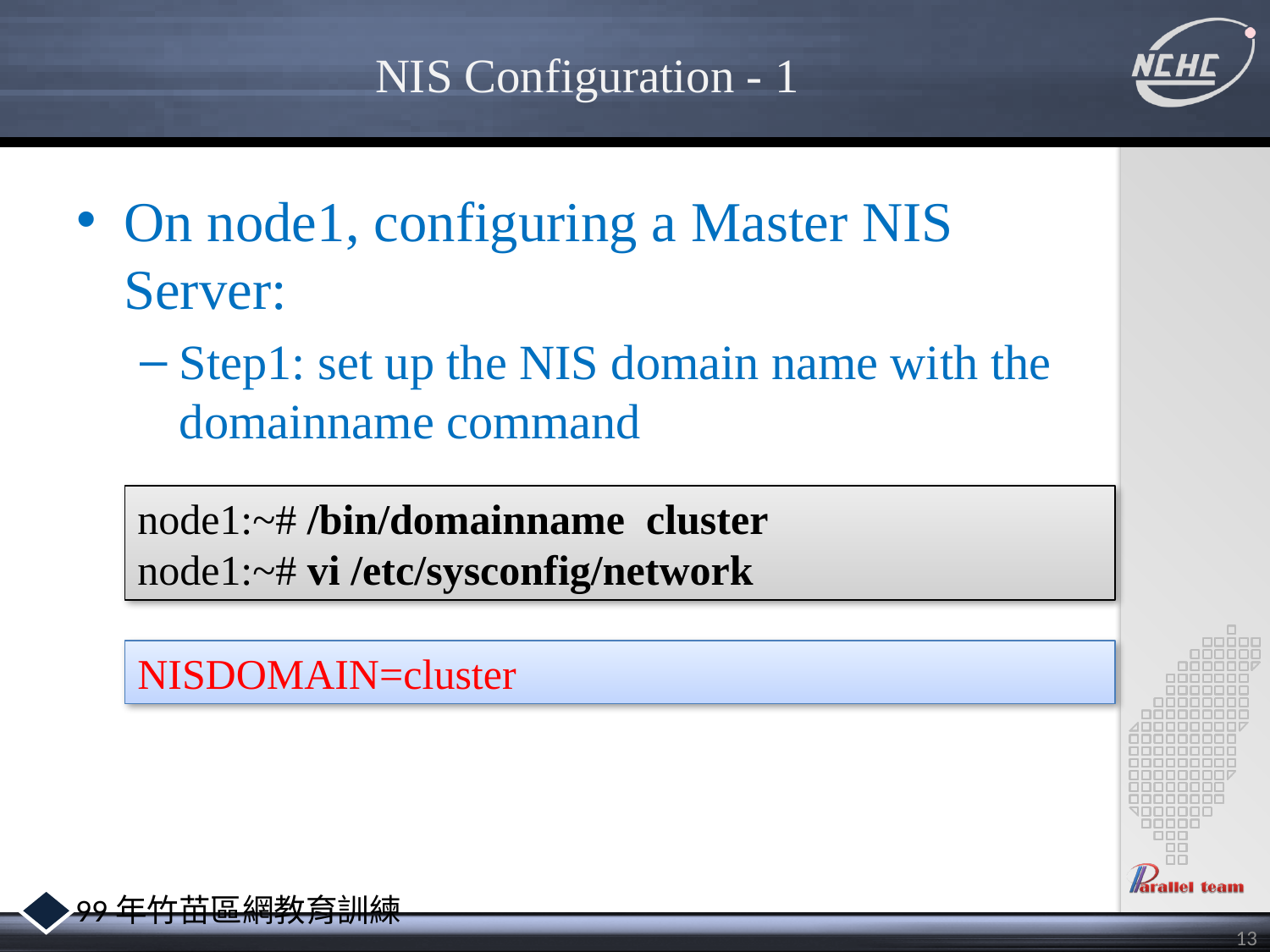

# NIS Configuration - 1
On node1, configuring a Master NIS Server:
Step1: set up the NIS domain name with the domainname command

node1:~# /bin/domainname  cluster
node1:~# vi /etc/sysconfig/network
NISDOMAIN=cluster
13